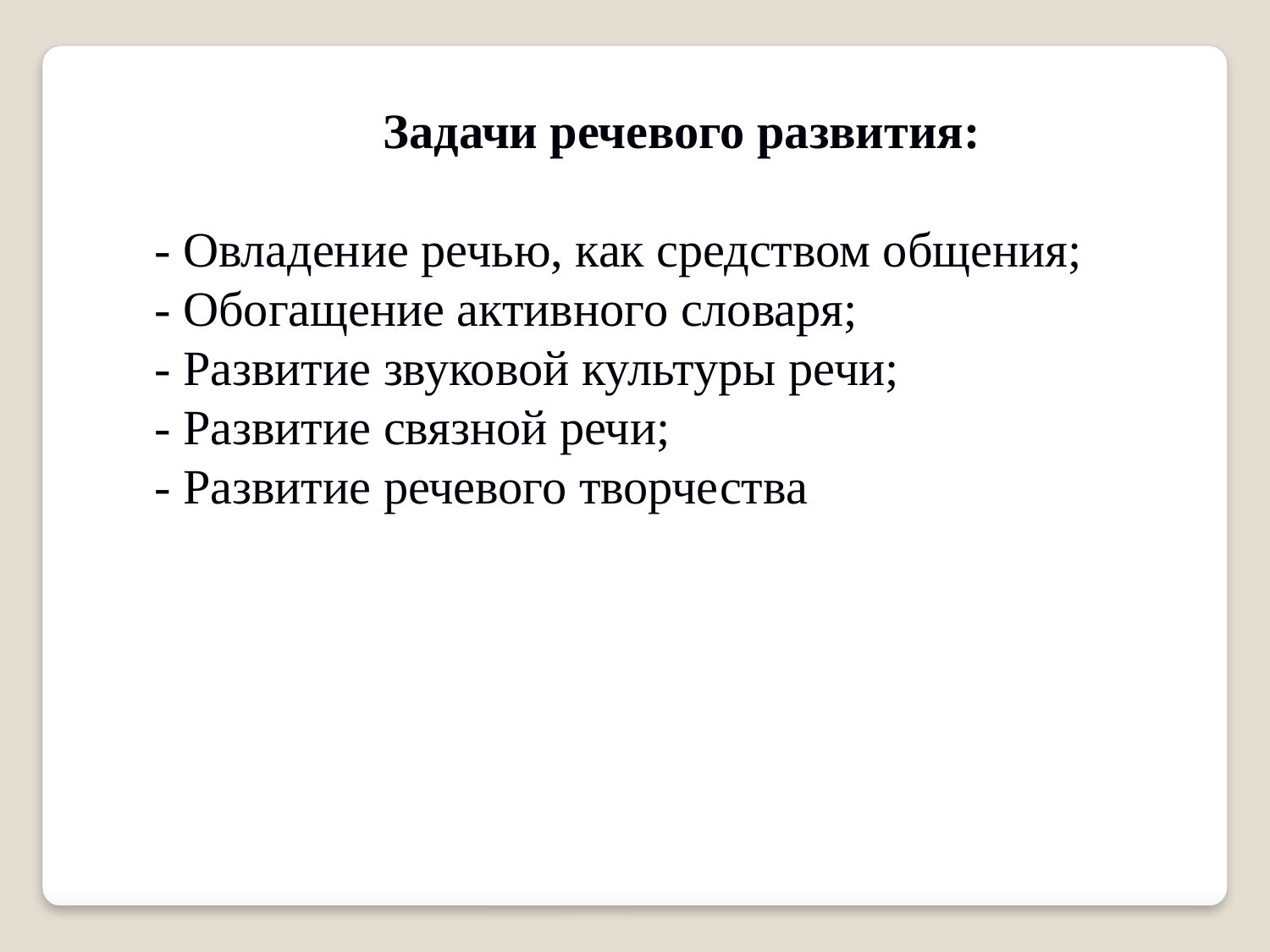

Задачи речевого развития:

- Овладение речью, как средством общения;
- Обогащение активного словаря;
- Развитие звуковой культуры речи;
- Развитие связной речи;
- Развитие речевого творчества